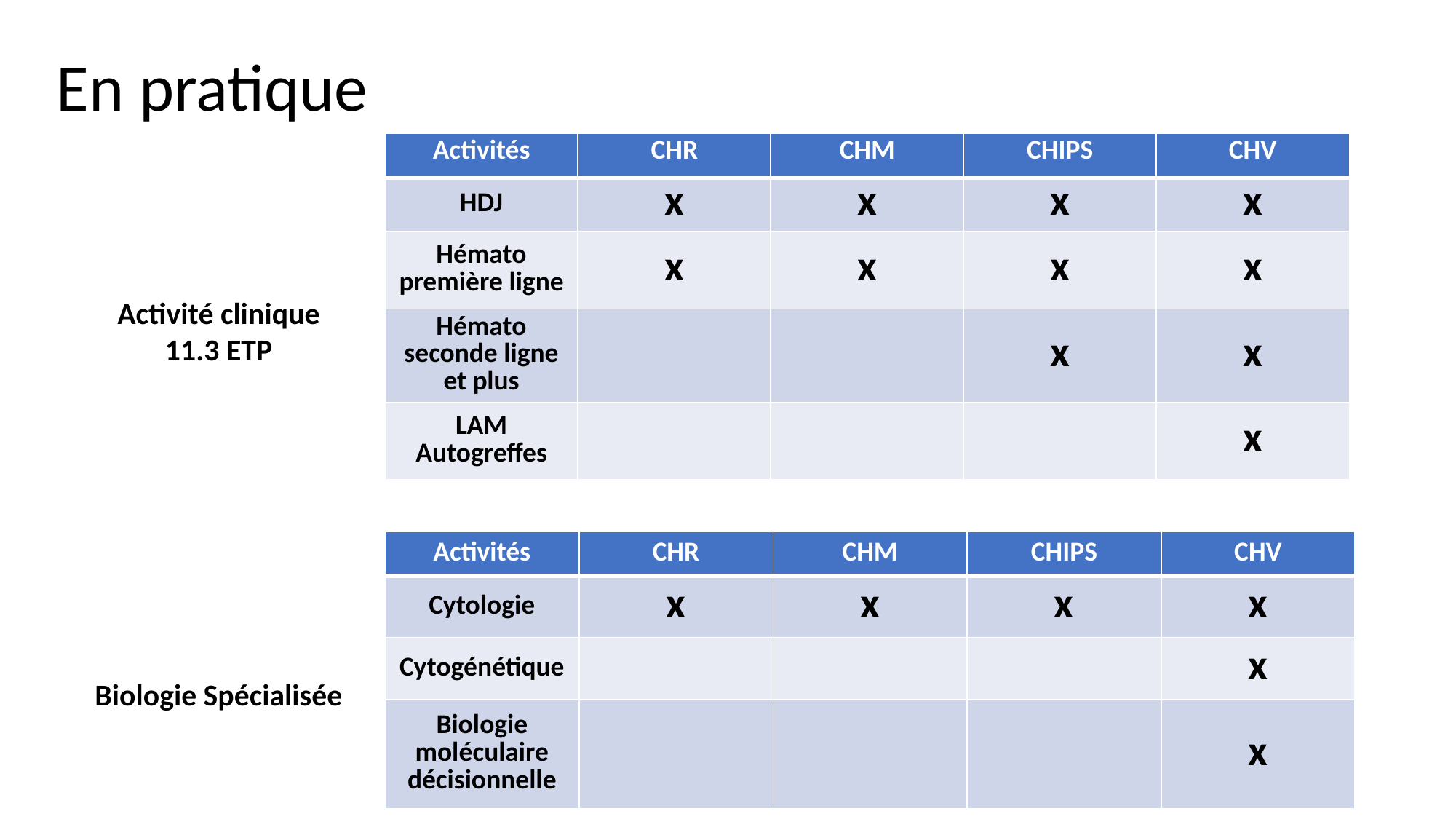

# En pratique
| Activités | CHR | CHM | CHIPS | CHV |
| --- | --- | --- | --- | --- |
| HDJ | x | x | x | x |
| Hémato première ligne | x | x | x | x |
| Hémato seconde ligne et plus |  |  | x | x |
| LAM Autogreffes |  |  |  | x |
Activité clinique
11.3 ETP
| Activités | CHR | CHM | CHIPS | CHV |
| --- | --- | --- | --- | --- |
| Cytologie | x | x | x | x |
| Cytogénétique |  |  |  | x |
| Biologie moléculaire décisionnelle |  |  |  | x |
Biologie Spécialisée